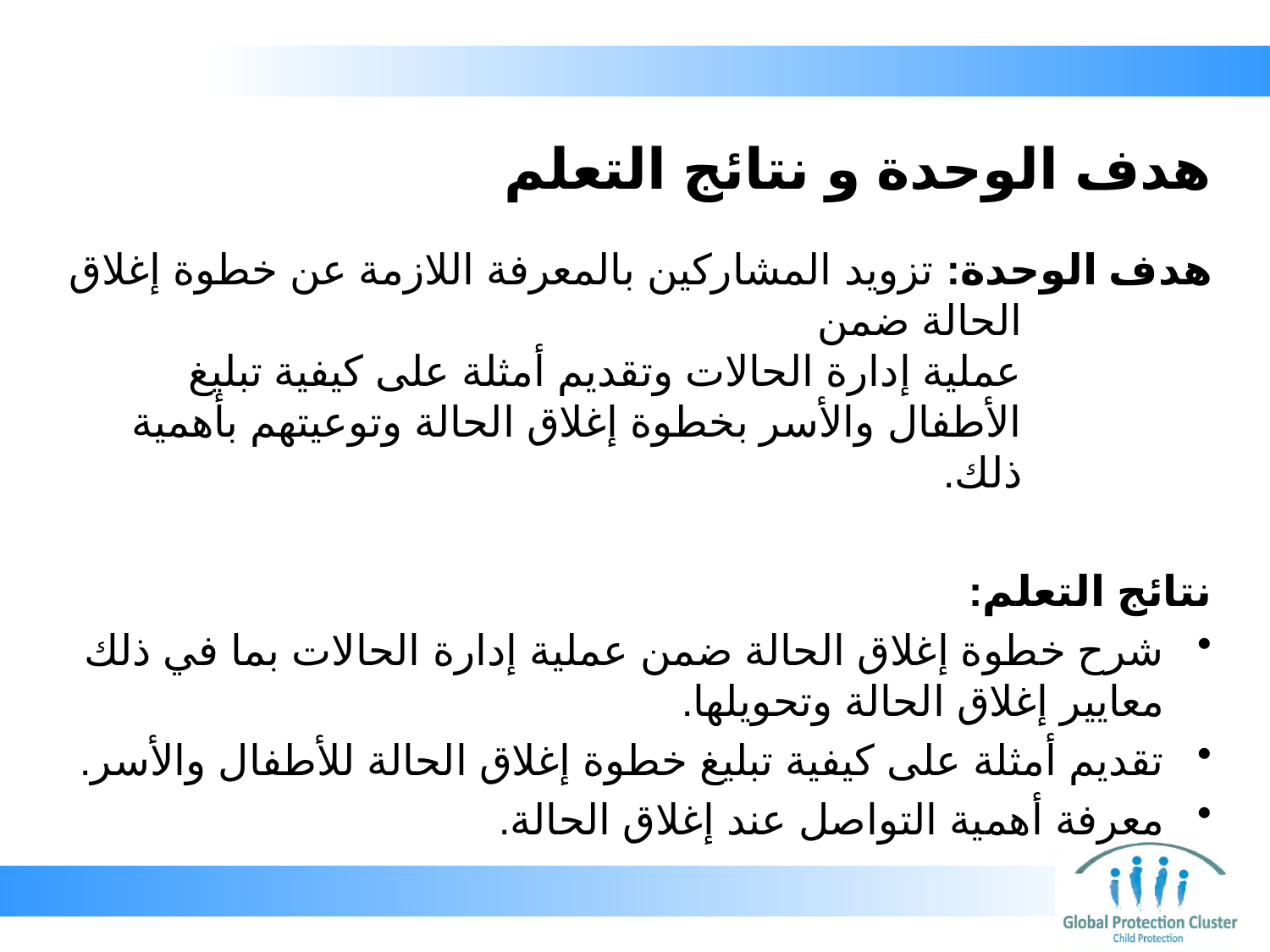

# هدف الوحدة و نتائج التعلم
هدف الوحدة: تزويد المشاركين بالمعرفة اللازمة عن خطوة إغلاق الحالة ضمن
عملية إدارة الحالات وتقديم أمثلة على كيفية تبليغ الأطفال والأسر بخطوة إغلاق الحالة وتوعيتهم بأهمية ذلك.

نتائج التعلم:
شرح خطوة إغلاق الحالة ضمن عملية إدارة الحالات بما في ذلك معايير إغلاق الحالة وتحويلها.
تقديم أمثلة على كيفية تبليغ خطوة إغلاق الحالة للأطفال والأسر.
معرفة أهمية التواصل عند إغلاق الحالة.